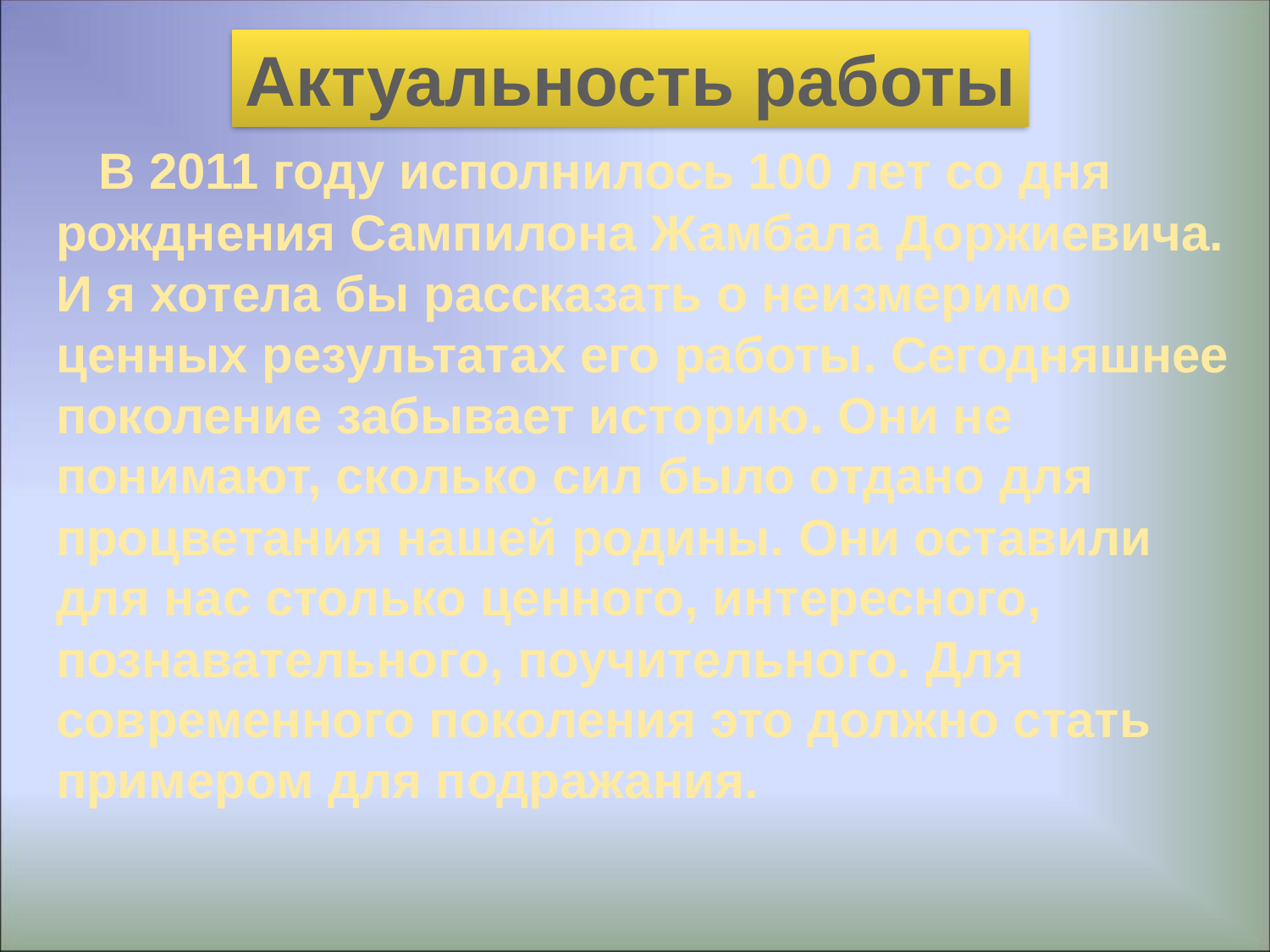

Актуальность работы
# В 2011 году исполнилось 100 лет со дня рожднения Сампилона Жамбала Доржиевича. И я хотела бы рассказать о неизмеримо ценных результатах его работы. Сегодняшнее поколение забывает историю. Они не понимают, сколько сил было отдано для процветания нашей родины. Они оставили для нас столько ценного, интересного, познавательного, поучительного. Для современного поколения это должно стать примером для подражания.